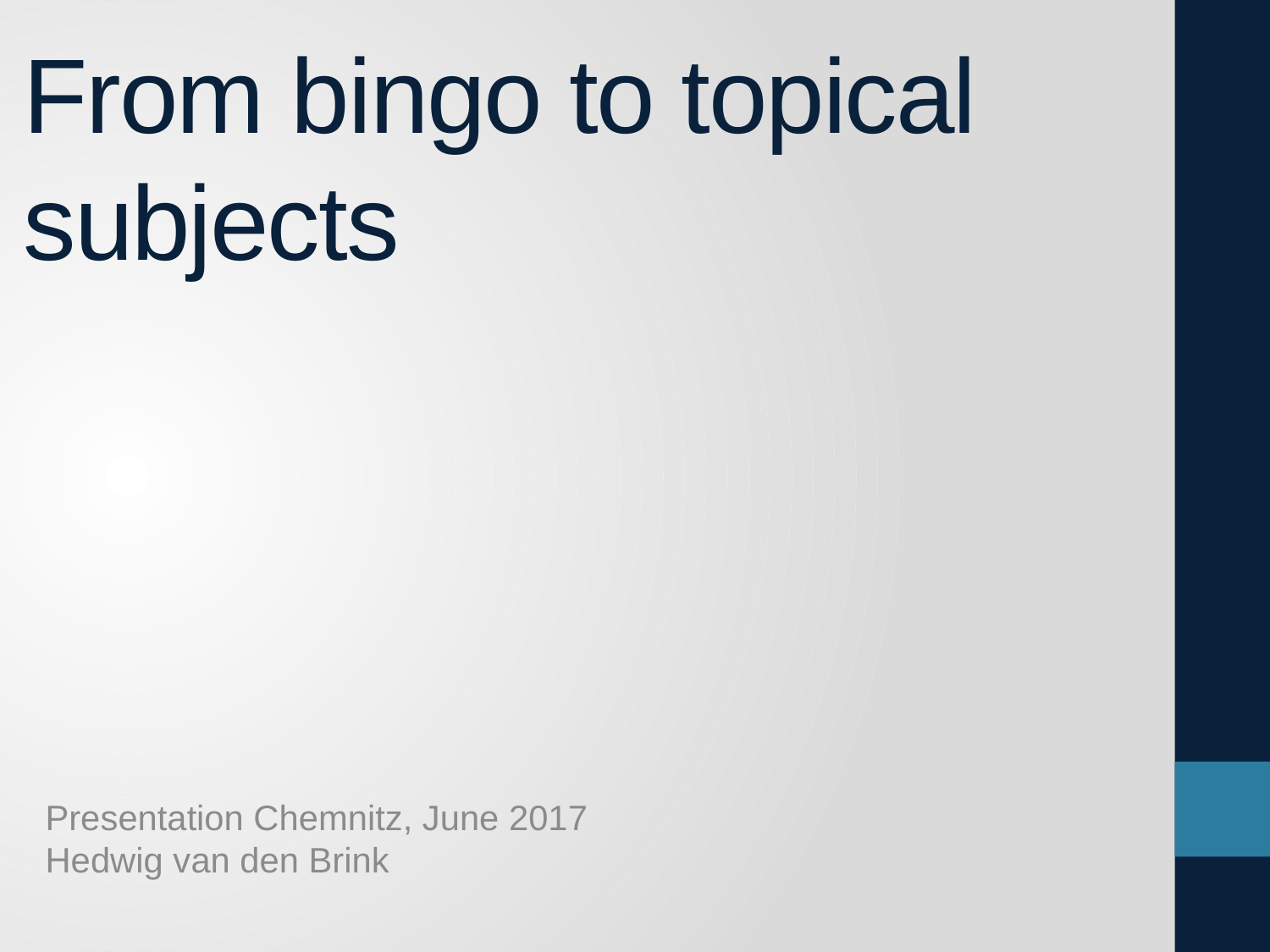

# From bingo to topical subjects
Presentation Chemnitz, June 2017
Hedwig van den Brink